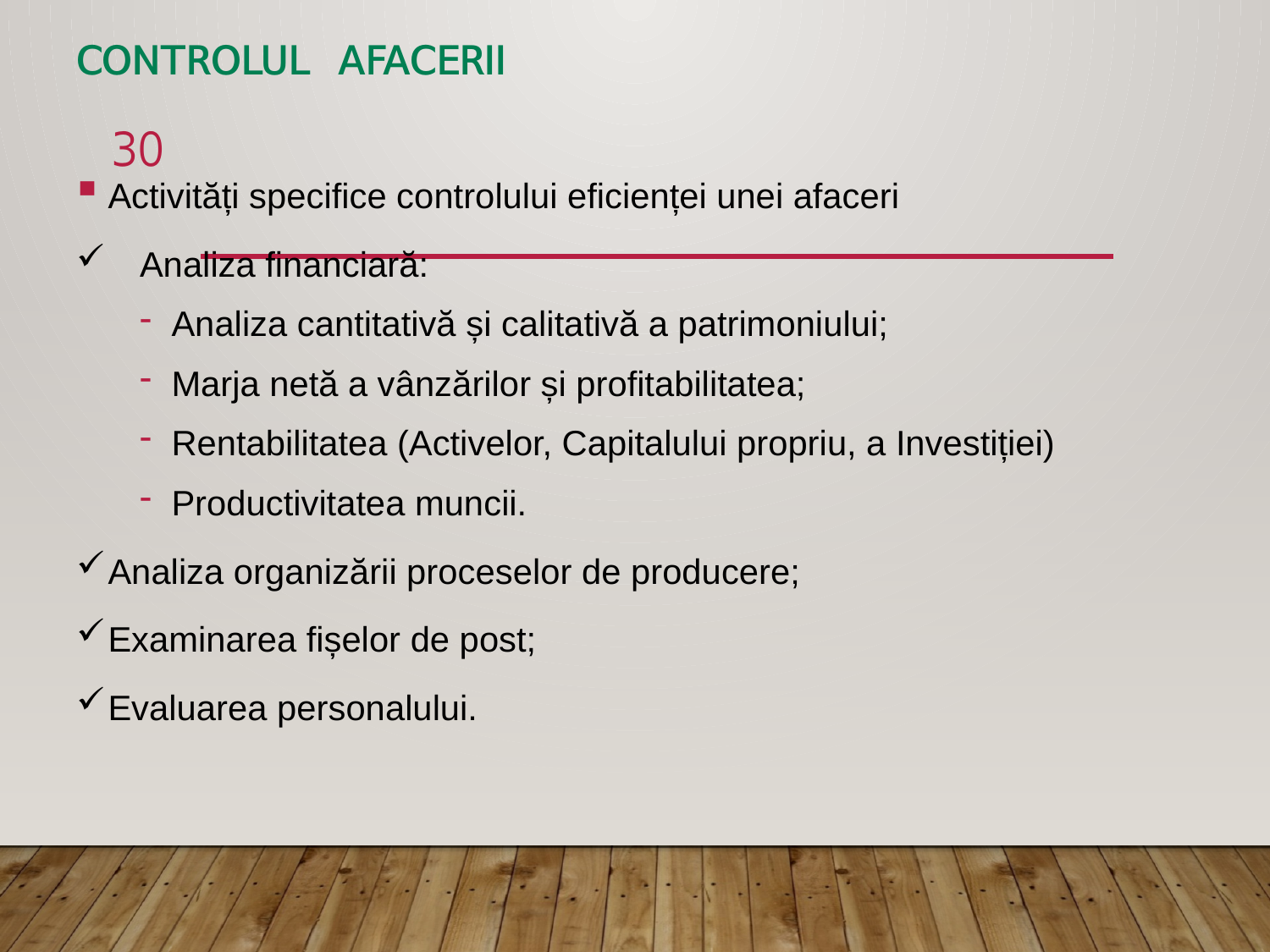

# CONTROLUL  AFACERII

30
Activități specifice controlului eficienței unei afaceri
Analiza financiară:
Analiza cantitativă și calitativă a patrimoniului;
Marja netă a vânzărilor și profitabilitatea;
Rentabilitatea (Activelor, Capitalului propriu, a Investiției)
Productivitatea muncii.
Analiza organizării proceselor de producere;
Examinarea fișelor de post;
Evaluarea personalului.